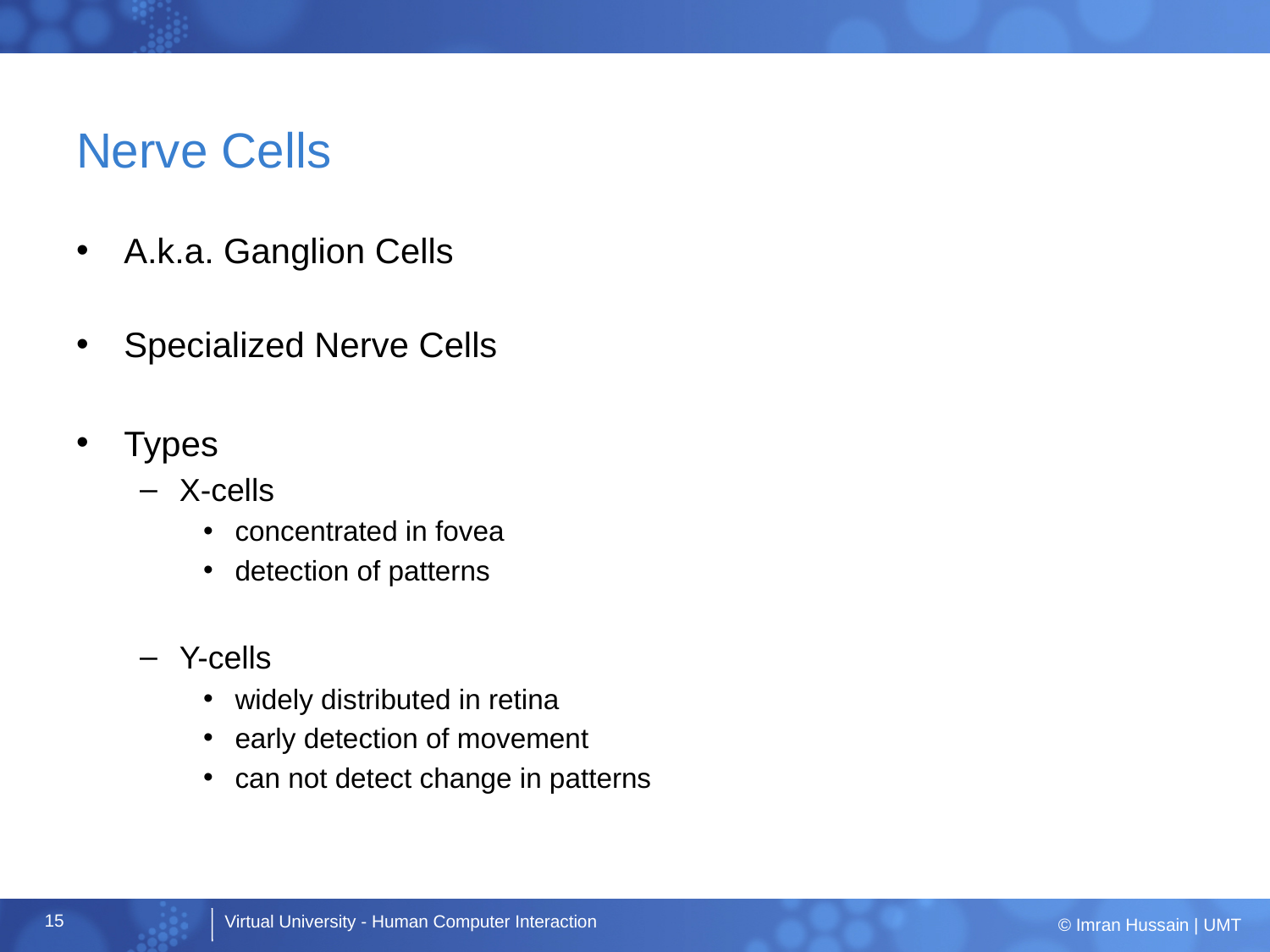

# Nerve Cells
A.k.a. Ganglion Cells

Specialized Nerve Cells

Types
X-cells
concentrated in fovea
detection of patterns

Y-cells
widely distributed in retina
early detection of movement
can not detect change in patterns